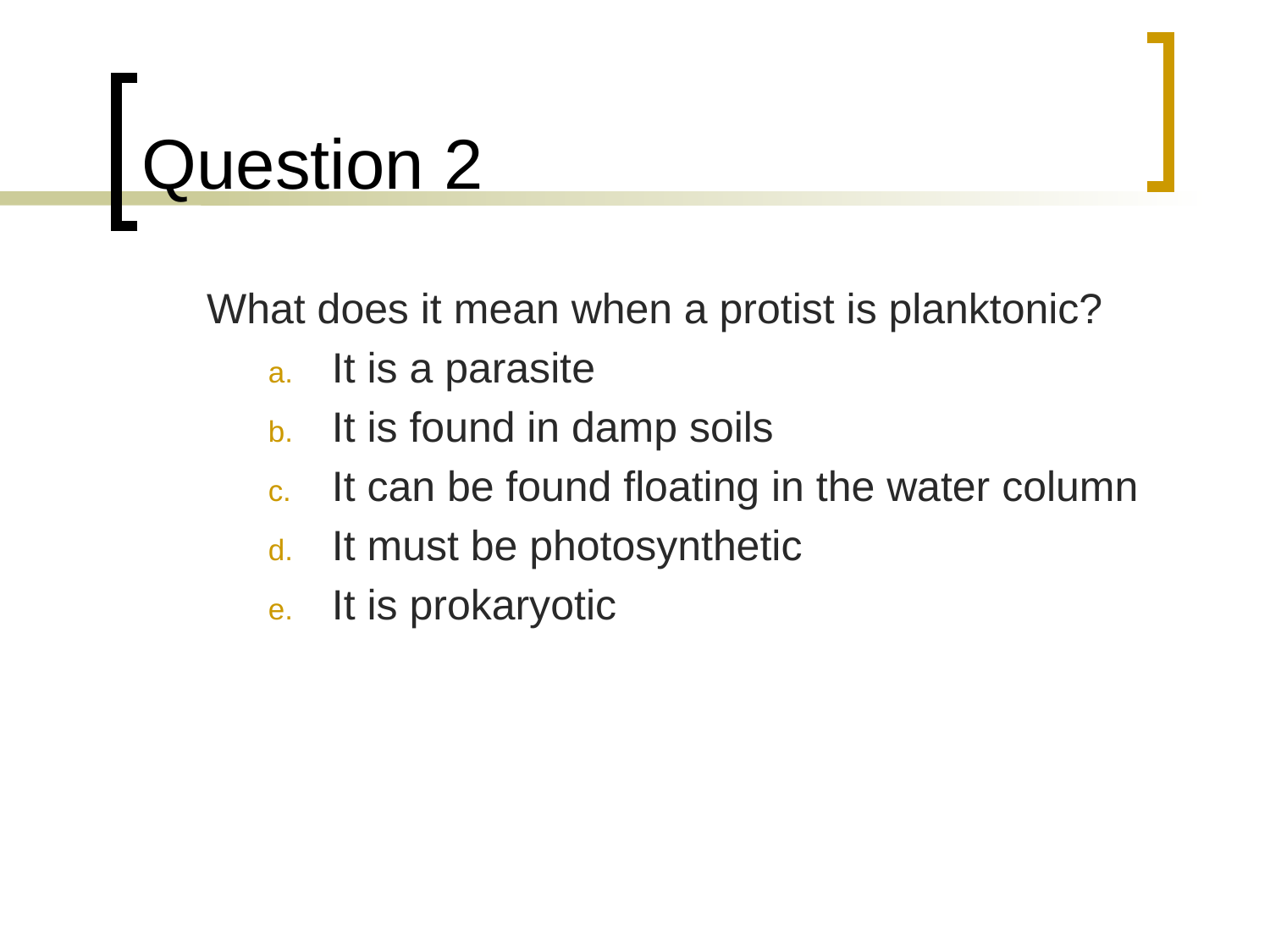

# Question 2
	What does it mean when a protist is planktonic?
It is a parasite
It is found in damp soils
It can be found floating in the water column
It must be photosynthetic
It is prokaryotic